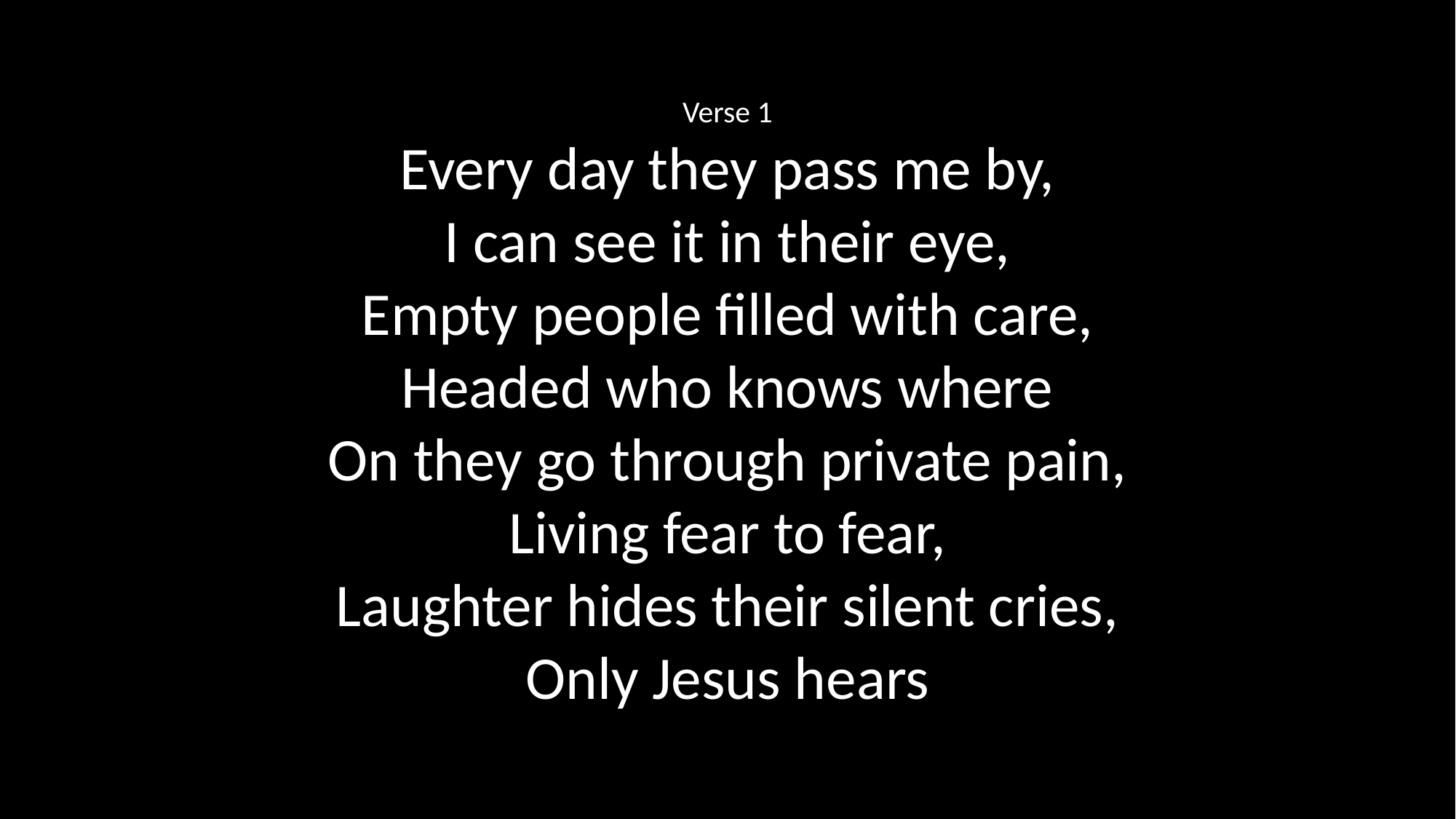

Verse 1
Every day they pass me by,
I can see it in their eye,
Empty people filled with care,
Headed who knows where
On they go through private pain,
Living fear to fear,
Laughter hides their silent cries,
Only Jesus hears